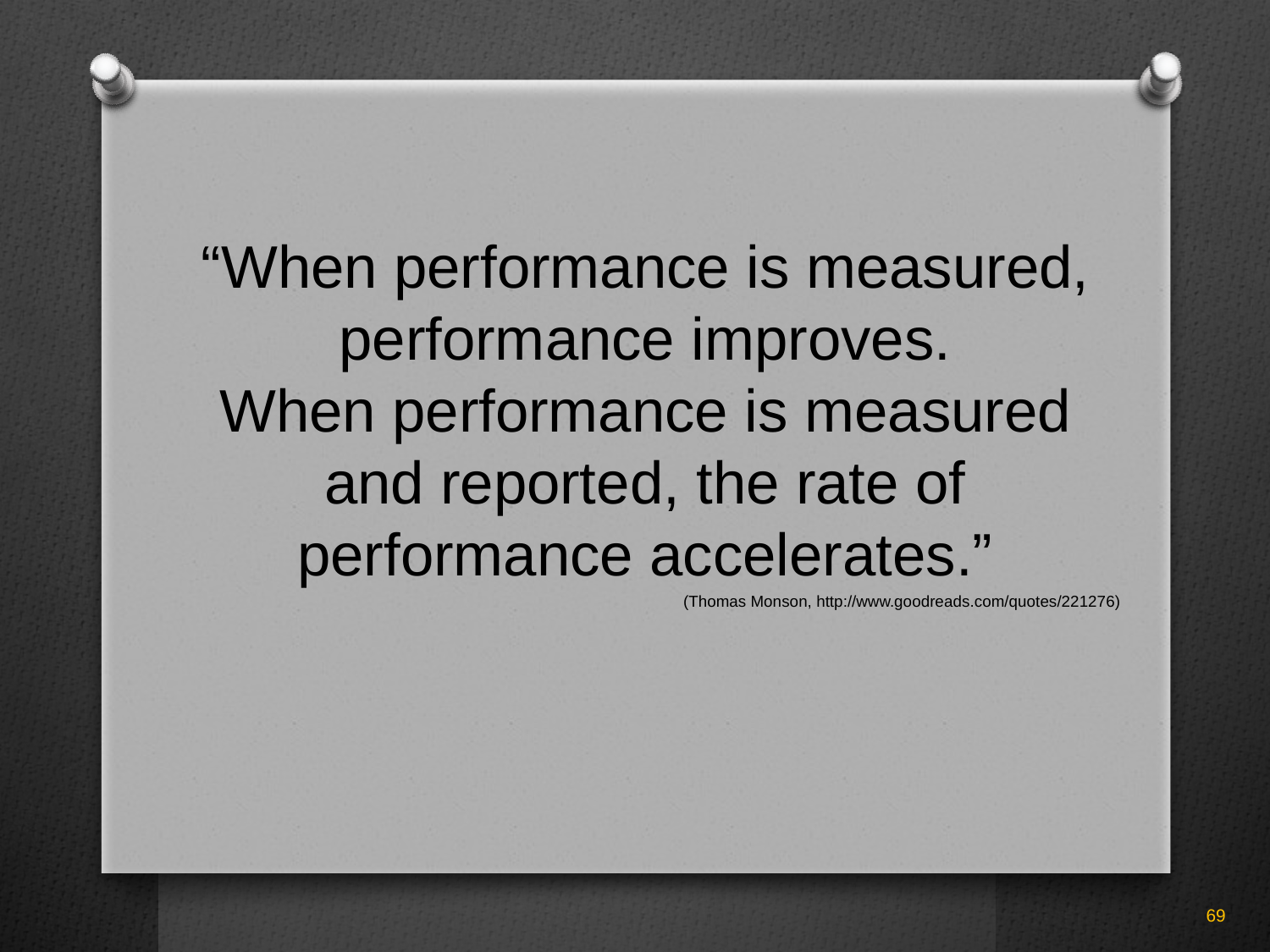

“When performance is measured, performance improves.
When performance is measured and reported, the rate of performance accelerates.”
(Thomas Monson, http://www.goodreads.com/quotes/221276)
69